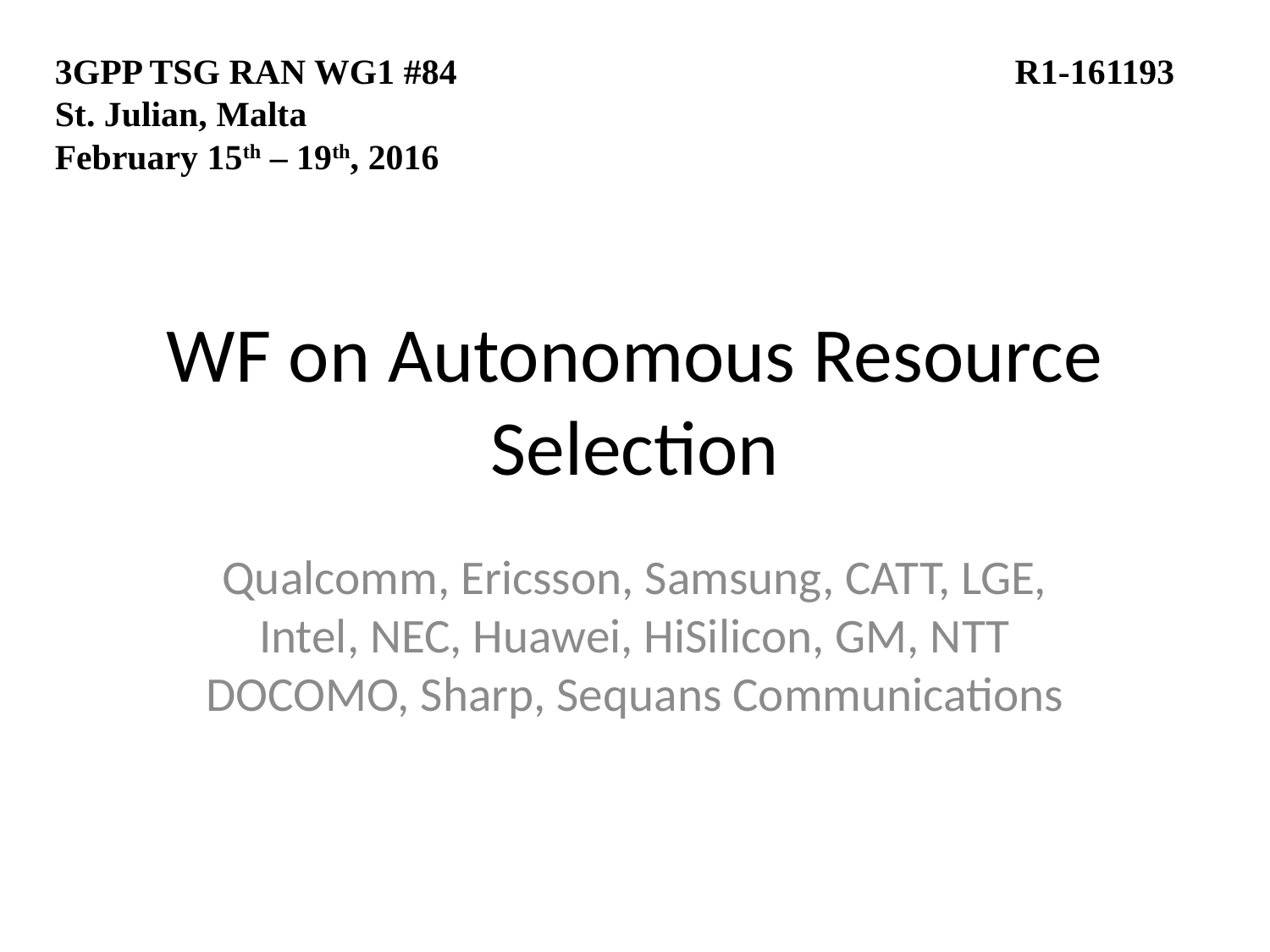

3GPP TSG RAN WG1 #84				        R1-161193
St. Julian, Malta
February 15th – 19th, 2016
# WF on Autonomous Resource Selection
Qualcomm, Ericsson, Samsung, CATT, LGE, Intel, NEC, Huawei, HiSilicon, GM, NTT DOCOMO, Sharp, Sequans Communications